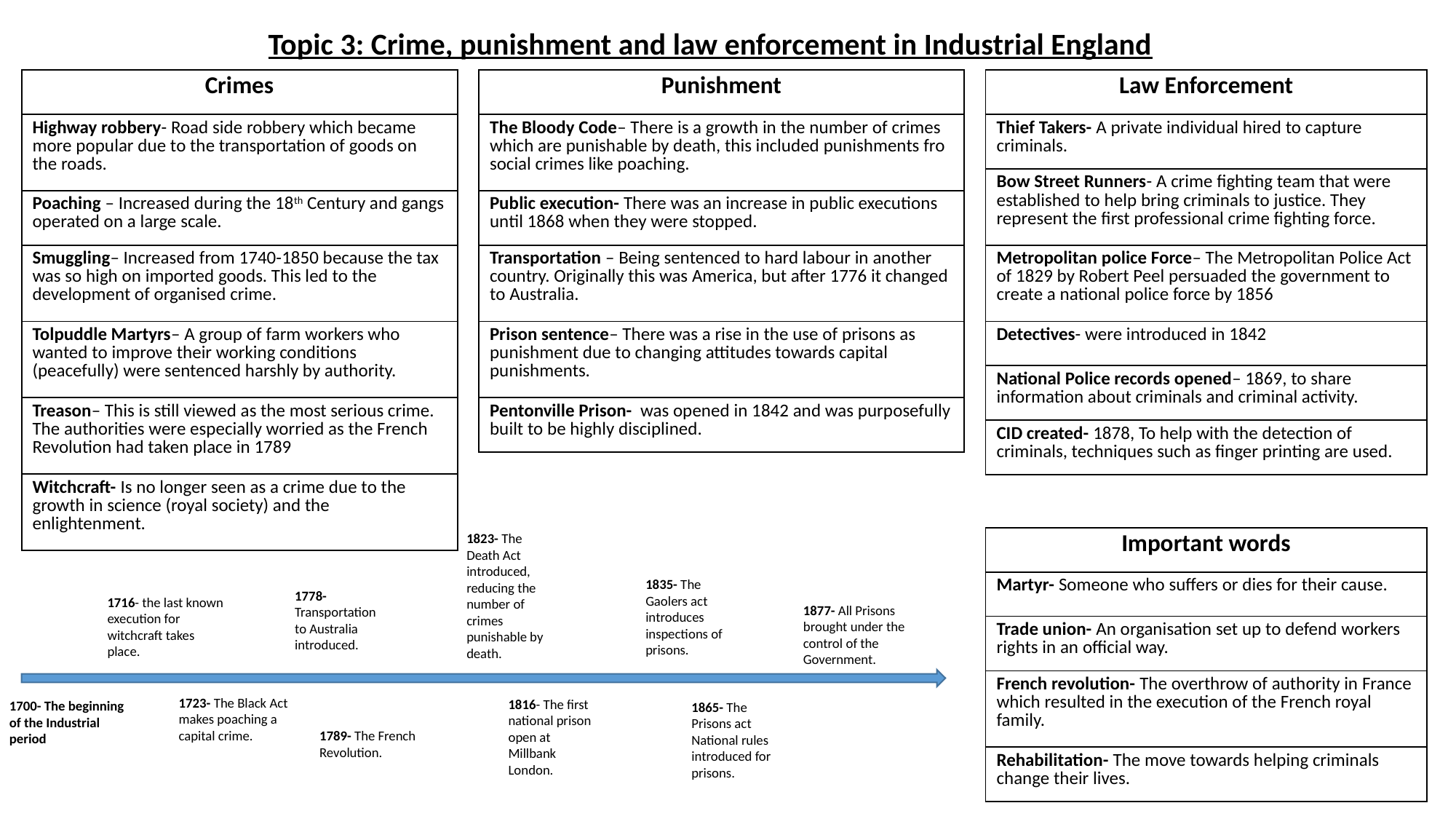

Topic 3: Crime, punishment and law enforcement in Industrial England
| Crimes |
| --- |
| Highway robbery- Road side robbery which became more popular due to the transportation of goods on the roads. |
| Poaching – Increased during the 18th Century and gangs operated on a large scale. |
| Smuggling– Increased from 1740-1850 because the tax was so high on imported goods. This led to the development of organised crime. |
| Tolpuddle Martyrs– A group of farm workers who wanted to improve their working conditions (peacefully) were sentenced harshly by authority. |
| Treason– This is still viewed as the most serious crime. The authorities were especially worried as the French Revolution had taken place in 1789 |
| Witchcraft- Is no longer seen as a crime due to the growth in science (royal society) and the enlightenment. |
| Punishment |
| --- |
| The Bloody Code– There is a growth in the number of crimes which are punishable by death, this included punishments fro social crimes like poaching. |
| Public execution- There was an increase in public executions until 1868 when they were stopped. |
| Transportation – Being sentenced to hard labour in another country. Originally this was America, but after 1776 it changed to Australia. |
| Prison sentence– There was a rise in the use of prisons as punishment due to changing attitudes towards capital punishments. |
| Pentonville Prison- was opened in 1842 and was purposefully built to be highly disciplined. |
| Law Enforcement |
| --- |
| Thief Takers- A private individual hired to capture criminals. |
| Bow Street Runners- A crime fighting team that were established to help bring criminals to justice. They represent the first professional crime fighting force. |
| Metropolitan police Force– The Metropolitan Police Act of 1829 by Robert Peel persuaded the government to create a national police force by 1856 |
| Detectives- were introduced in 1842 |
| National Police records opened– 1869, to share information about criminals and criminal activity. |
| CID created- 1878, To help with the detection of criminals, techniques such as finger printing are used. |
1823- The Death Act introduced, reducing the number of crimes punishable by death.
| Important words |
| --- |
| Martyr- Someone who suffers or dies for their cause. |
| Trade union- An organisation set up to defend workers rights in an official way. |
| French revolution- The overthrow of authority in France which resulted in the execution of the French royal family. |
| Rehabilitation- The move towards helping criminals change their lives. |
1835- The Gaolers act introduces inspections of prisons.
1778- Transportation to Australia introduced.
1716- the last known execution for witchcraft takes place.
1877- All Prisons brought under the control of the Government.

1723- The Black Act makes poaching a capital crime.
1816- The first national prison open at Millbank London.
1700- The beginning of the Industrial period
1865- The Prisons act National rules introduced for prisons.
1789- The French Revolution.